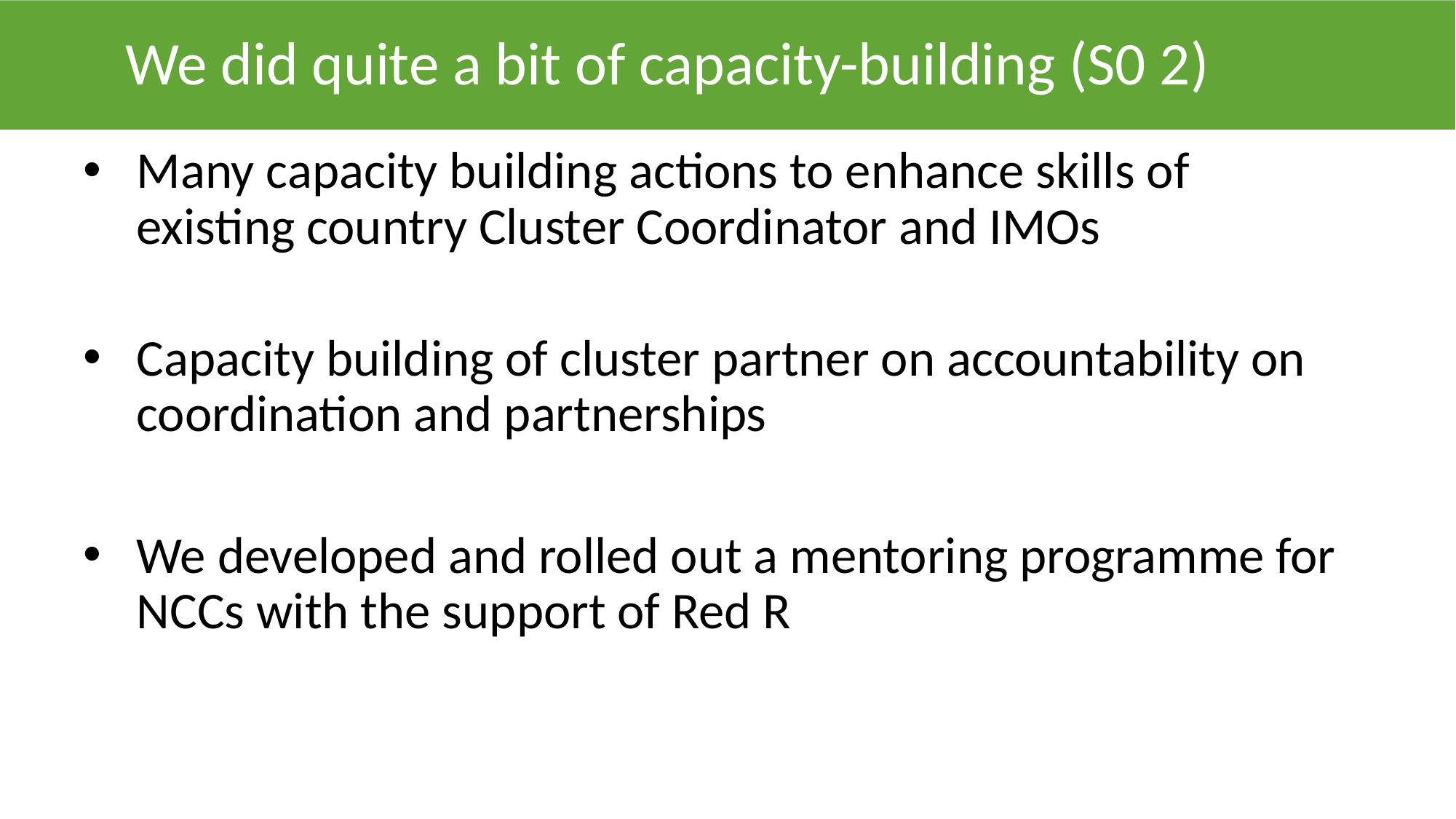

# We did quite a bit of capacity-building (S0 2)
Many capacity building actions to enhance skills of existing country Cluster Coordinator and IMOs

Capacity building of cluster partner on accountability on coordination and partnerships

We developed and rolled out a mentoring programme for NCCs with the support of Red R